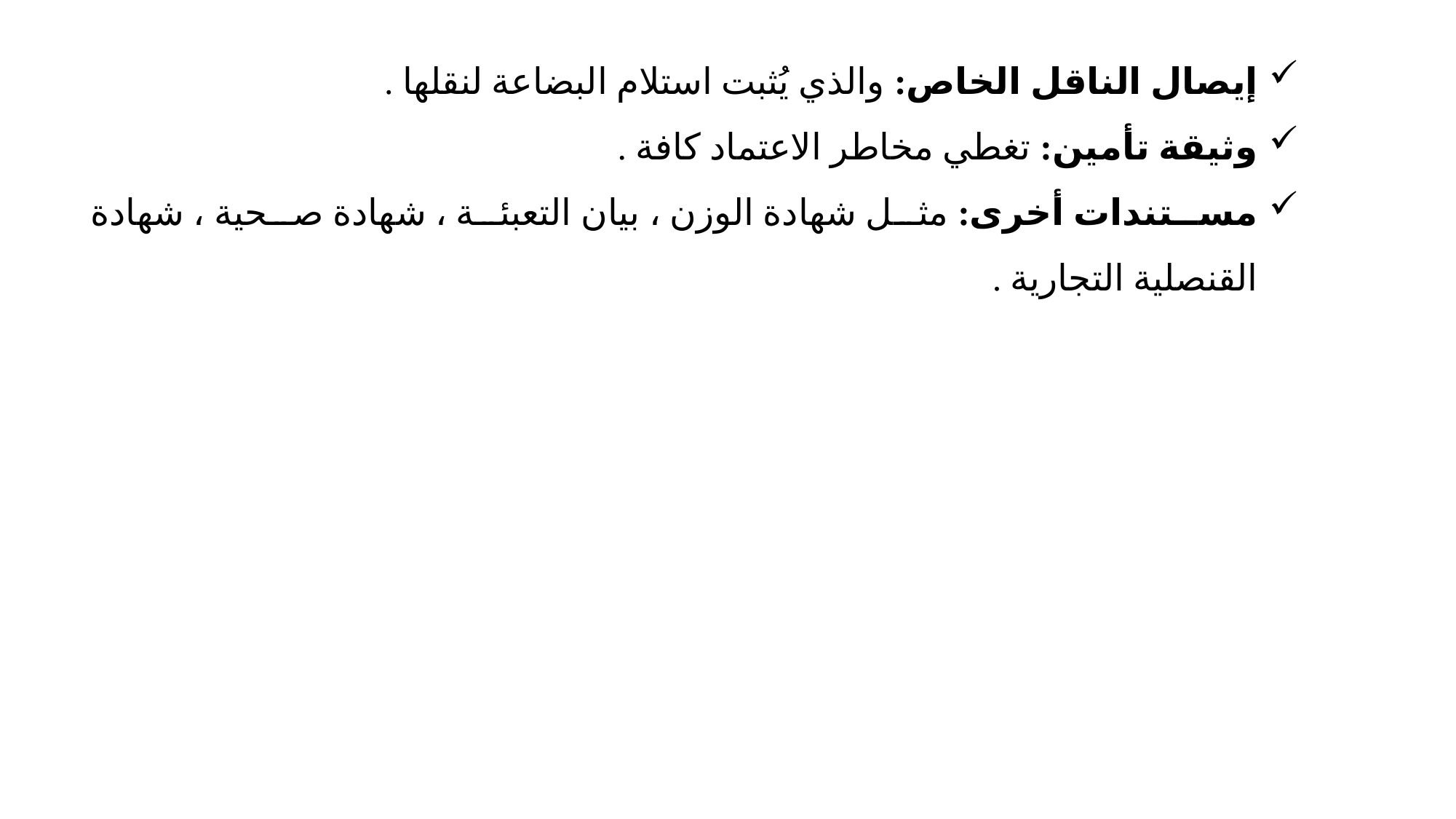

إيصال الناقل الخاص: والذي يُثبت استلام البضاعة لنقلها .
وثيقة تأمين: تغطي مخاطر الاعتماد كافة .
مستندات أخرى: مثل شهادة الوزن ، بيان التعبئة ، شهادة صحية ، شهادة القنصلية التجارية .